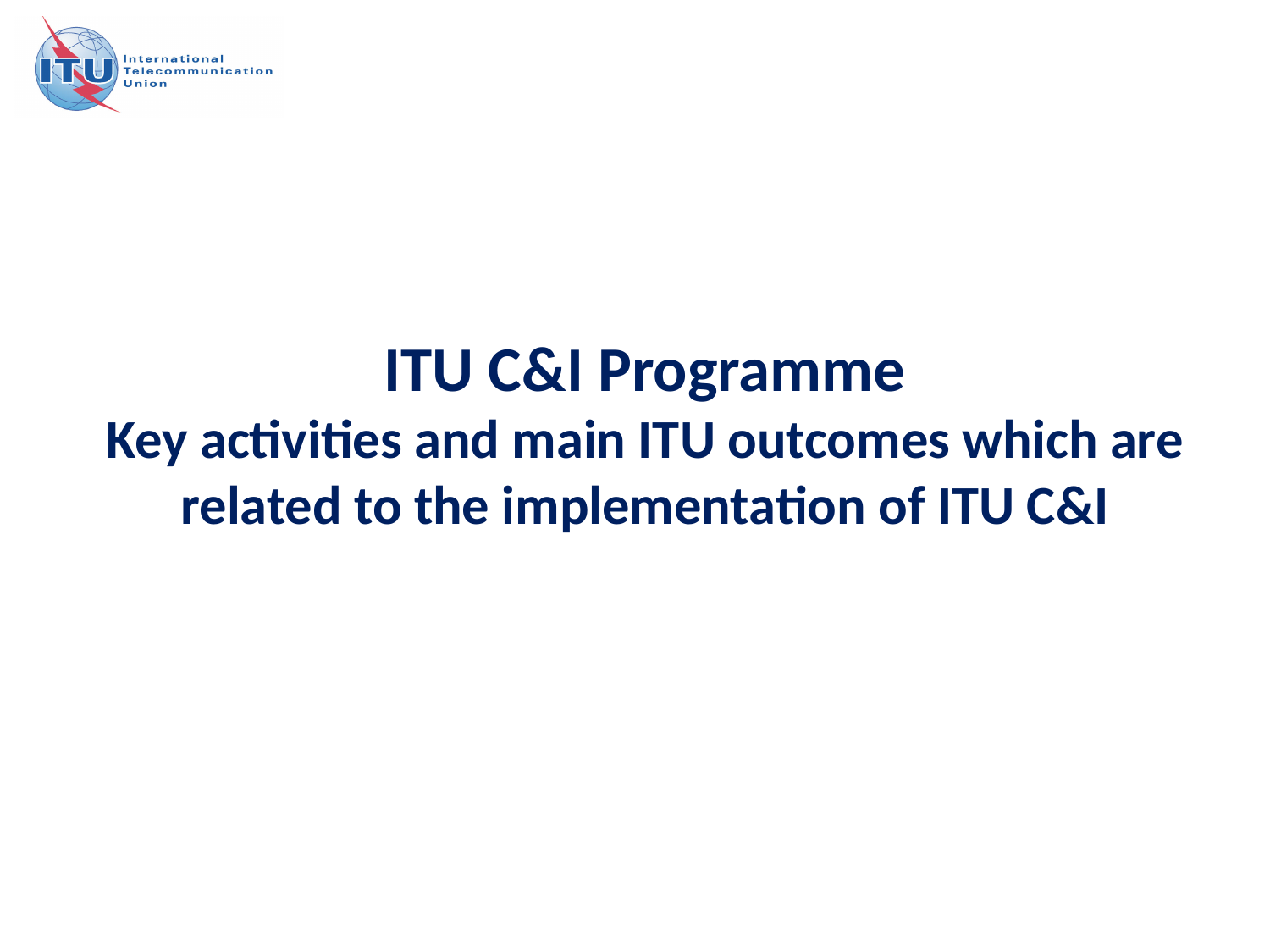

# ITU C&I Programme Key activities and main ITU outcomes which are related to the implementation of ITU C&I